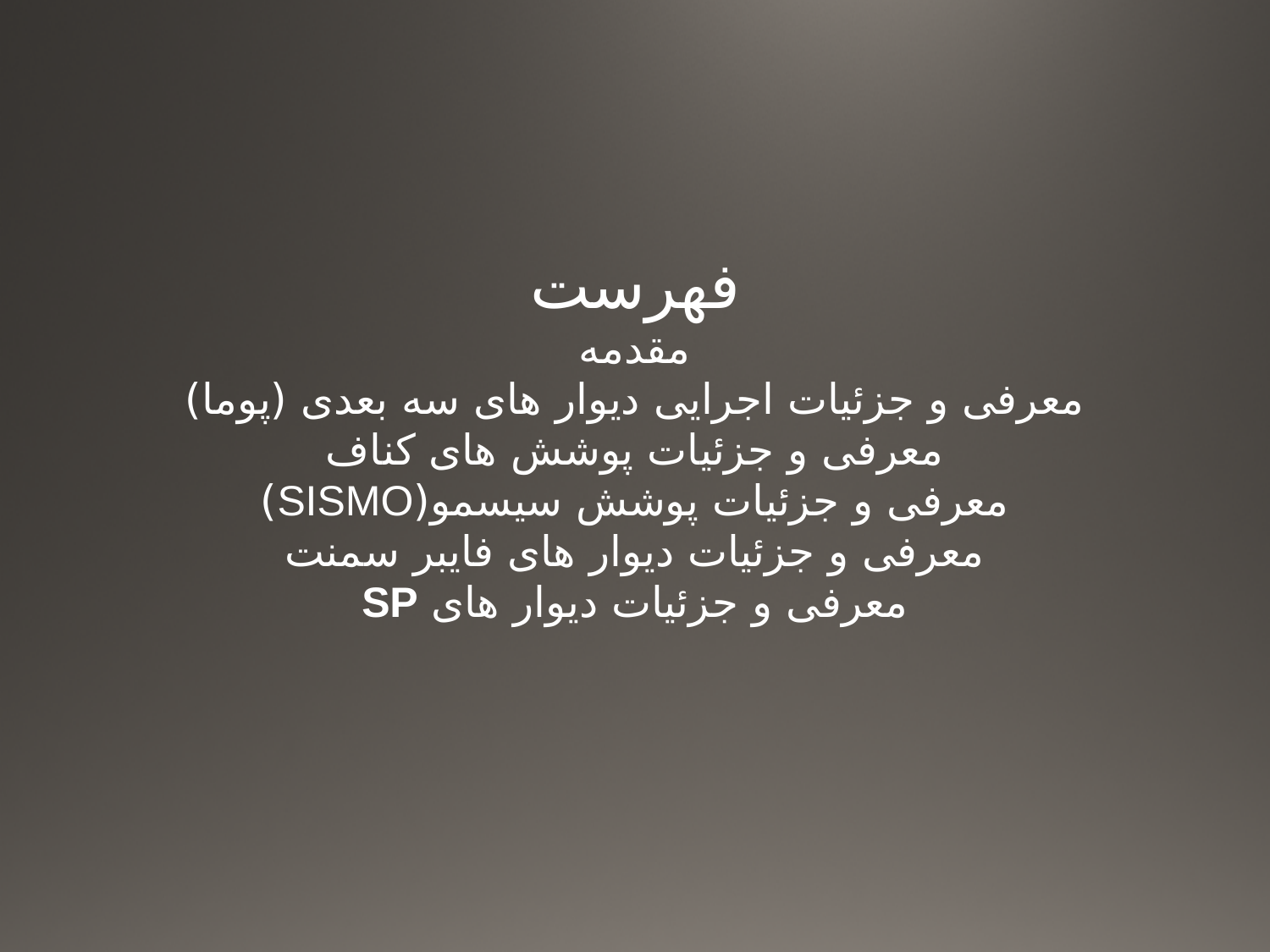

فهرست
مقدمه
معرفی و جزئیات اجرایی دیوار های سه بعدی (پوما)
معرفی و جزئیات پوشش های کناف
معرفی و جزئیات پوشش سیسمو(SISMO)
معرفی و جزئیات دیوار های فایبر سمنت
معرفی و جزئیات دیوار های SP